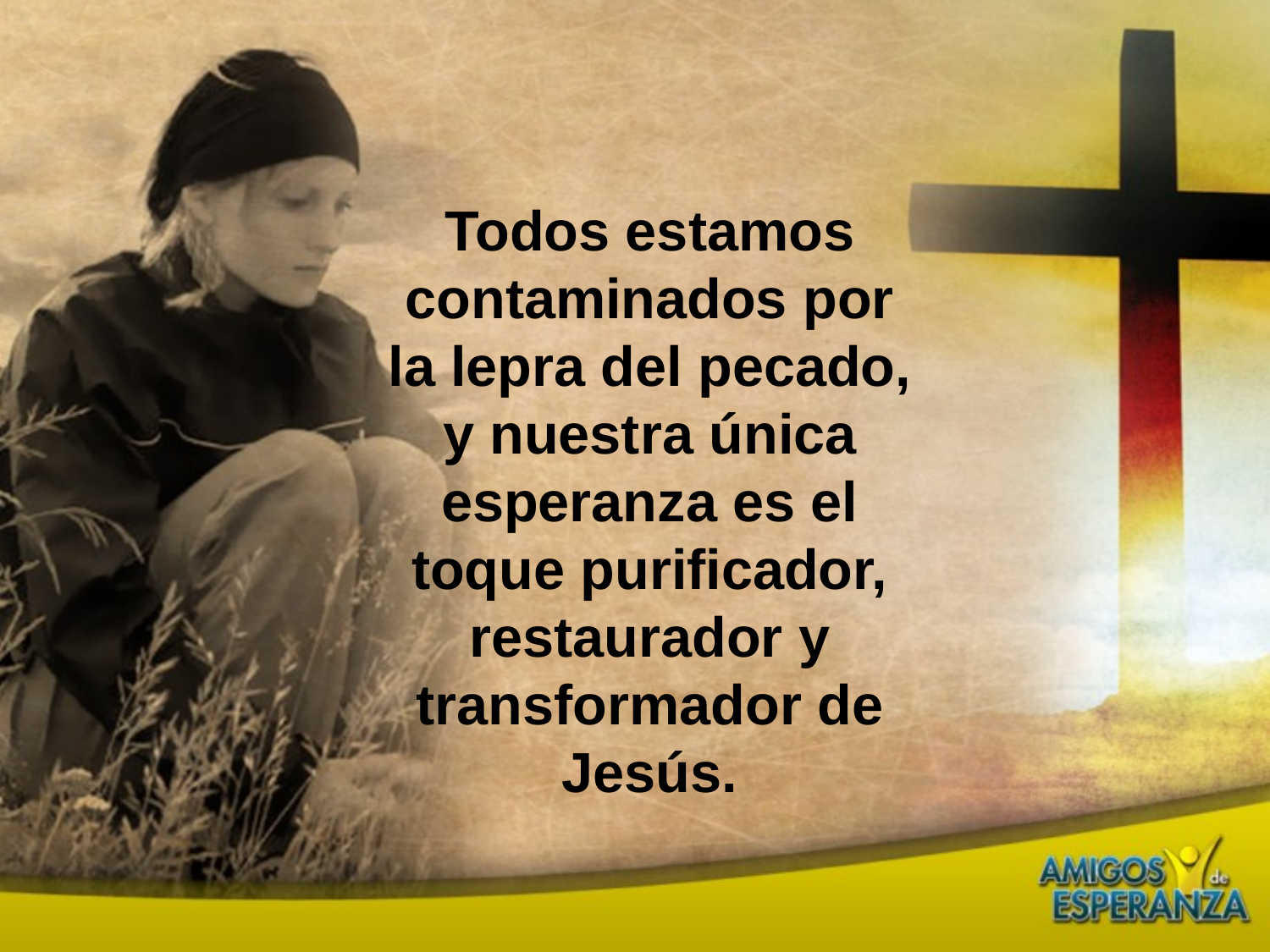

Todos estamos contaminados por la lepra del pecado, y nuestra única esperanza es el toque purificador, restaurador y transformador de Jesús.